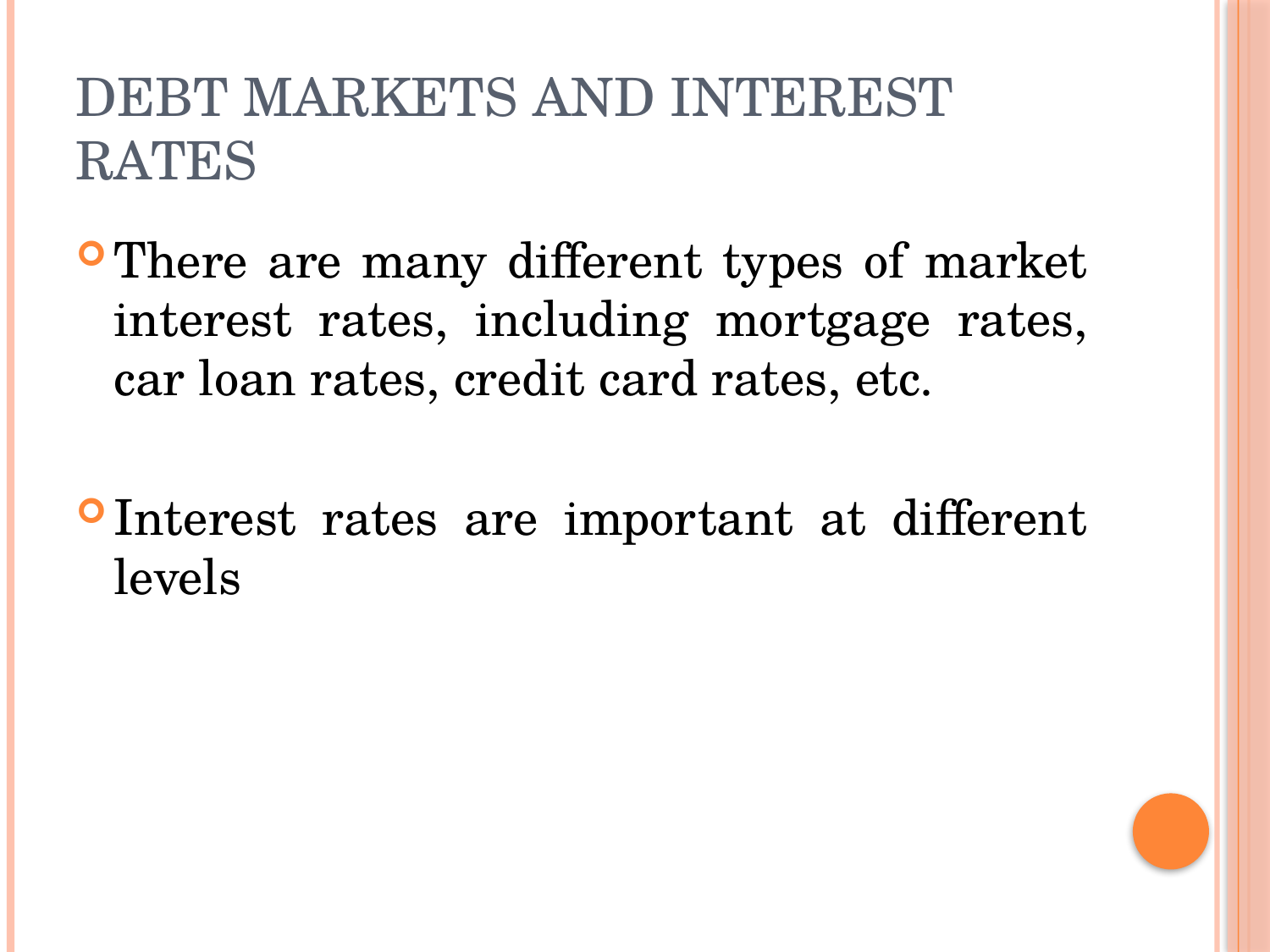

# Debt markets and interest rates
There are many different types of market interest rates, including mortgage rates, car loan rates, credit card rates, etc.

Interest rates are important at different levels